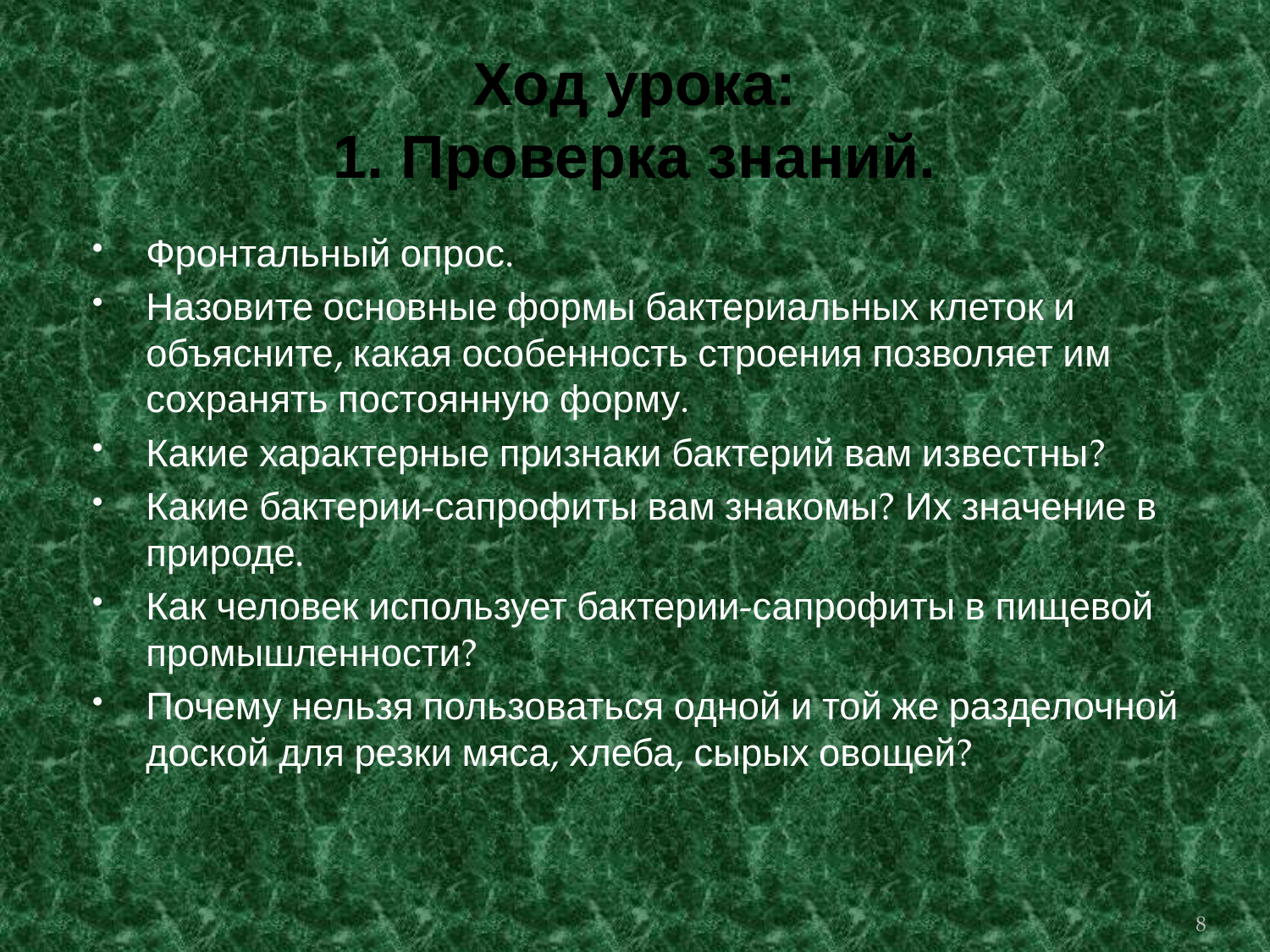

# Ход урока: 1. Проверка знаний.
Фронтальный опрос.
Назовите основные формы бактериальных клеток и объясните, какая особенность строения позволяет им сохранять постоянную форму.
Какие характерные признаки бактерий вам известны?
Какие бактерии-сапрофиты вам знакомы? Их значение в
природе.
Как человек использует бактерии-сапрофиты в пищевой
промышленности?
Почему нельзя пользоваться одной и той же разделочной
доской для резки мяса, хлеба, сырых овощей?

8